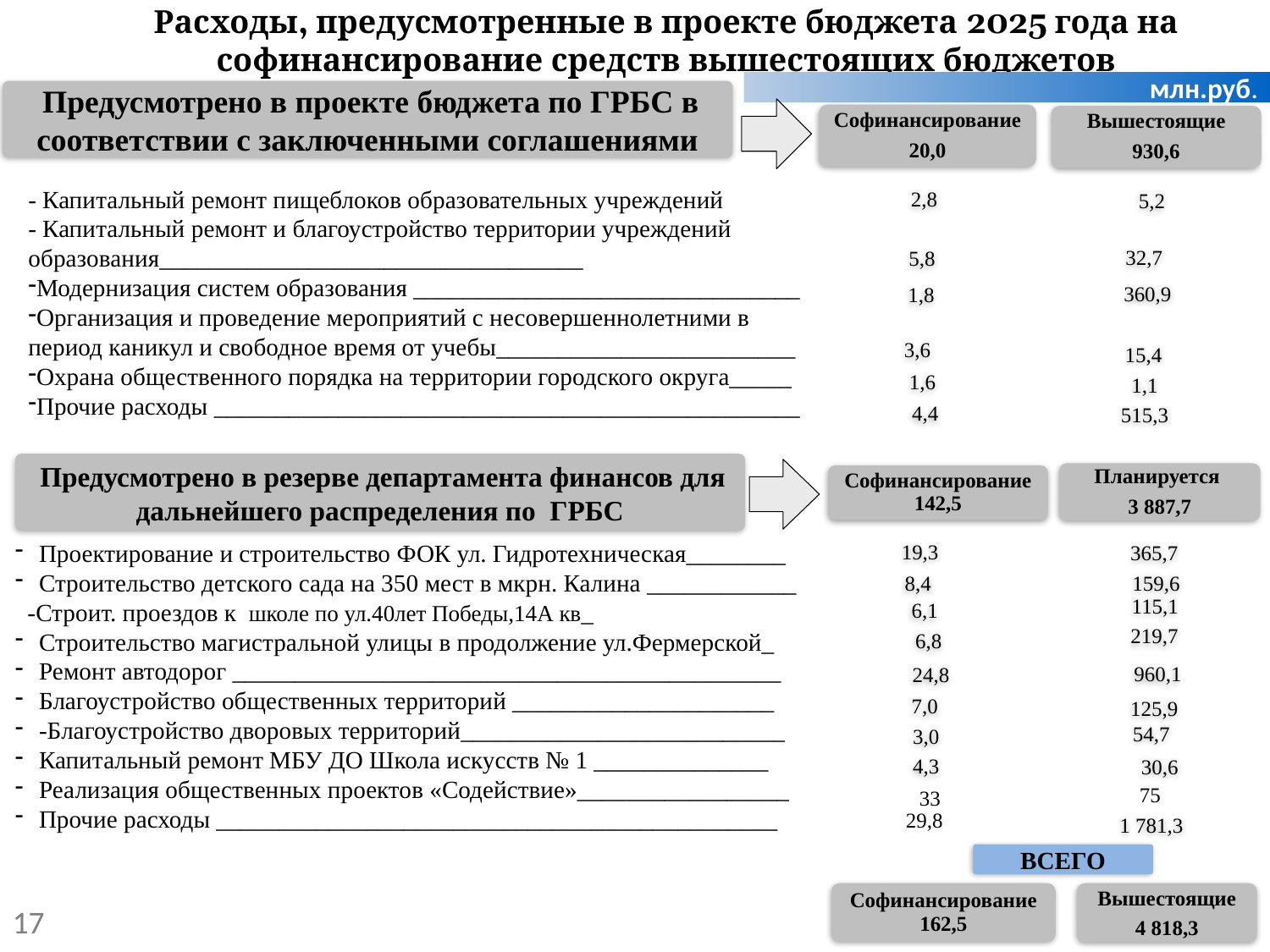

Расходы, предусмотренные в проекте бюджета 2025 года на софинансирование средств вышестоящих бюджетов
млн.руб.
 Предусмотрено в проекте бюджета по ГРБС в соответствии с заключенными соглашениями

Софинансирование
20,0
Вышестоящие
930,6
- Капитальный ремонт пищеблоков образовательных учреждений
- Капитальный ремонт и благоустройство территории учреждений образования__________________________________
Модернизация систем образования _______________________________
Организация и проведение мероприятий с несовершеннолетними в период каникул и свободное время от учебы________________________
Охрана общественного порядка на территории городского округа_____
Прочие расходы _______________________________________________
2,8
5,2
32,7
5,8
1,8
360,9
3,6
15,4
1,1
1,6
4,4
515,3

 Предусмотрено в резерве департамента финансов для дальнейшего распределения по  ГРБС

 Планируется
3 887,7
Софинансирование 142,5
Проектирование и строительство ФОК ул. Гидротехническая________
Строительство детского сада на 350 мест в мкрн. Калина ____________
  -Строит. проездов к  школе по ул.40лет Победы,14А кв_
Строительство магистральной улицы в продолжение ул.Фермерской_
Ремонт автодорог ____________________________________________
Благоустройство общественных территорий _____________________
-Благоустройство дворовых территорий__________________________
Капитальный ремонт МБУ ДО Школа искусств № 1 ______________
Реализация общественных проектов «Содействие»_________________
Прочие расходы _____________________________________________
19,3
365,7
8,4
159,6
115,1
6,1

219,7
6,8

24,8
960,1
7,0
125,9
54,7
3,0
4,3
30,6
75
33
29,8

1 781,3

ВСЕГО

Софинансирование 162,5

Вышестоящие
4 818,3

17